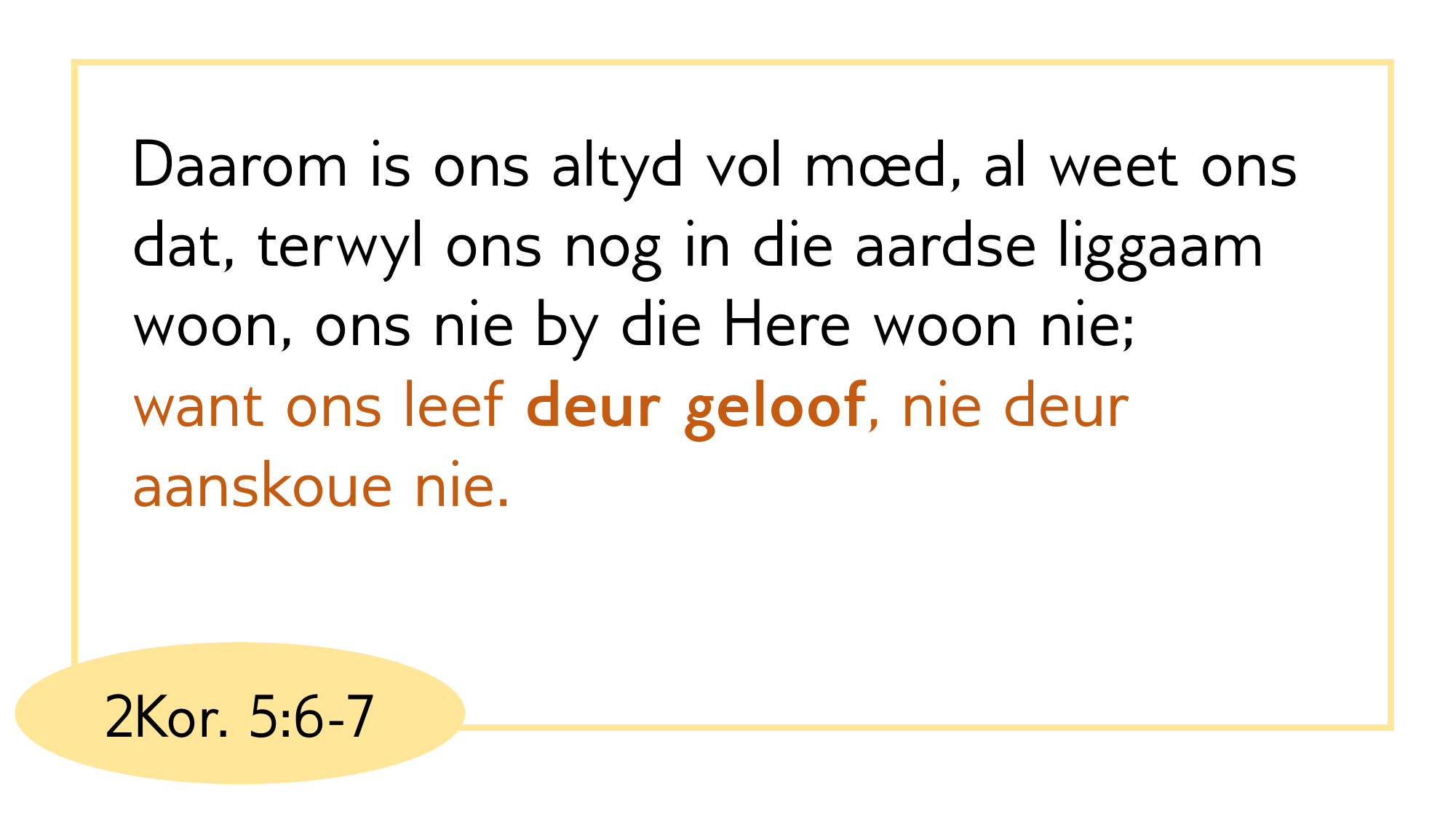

Daarom is ons altyd vol moed, al weet ons dat, terwyl ons nog in die aardse liggaam woon, ons nie by die Here woon nie;
want ons leef deur geloof, nie deur aanskoue nie.
2Kor. 5:6-7